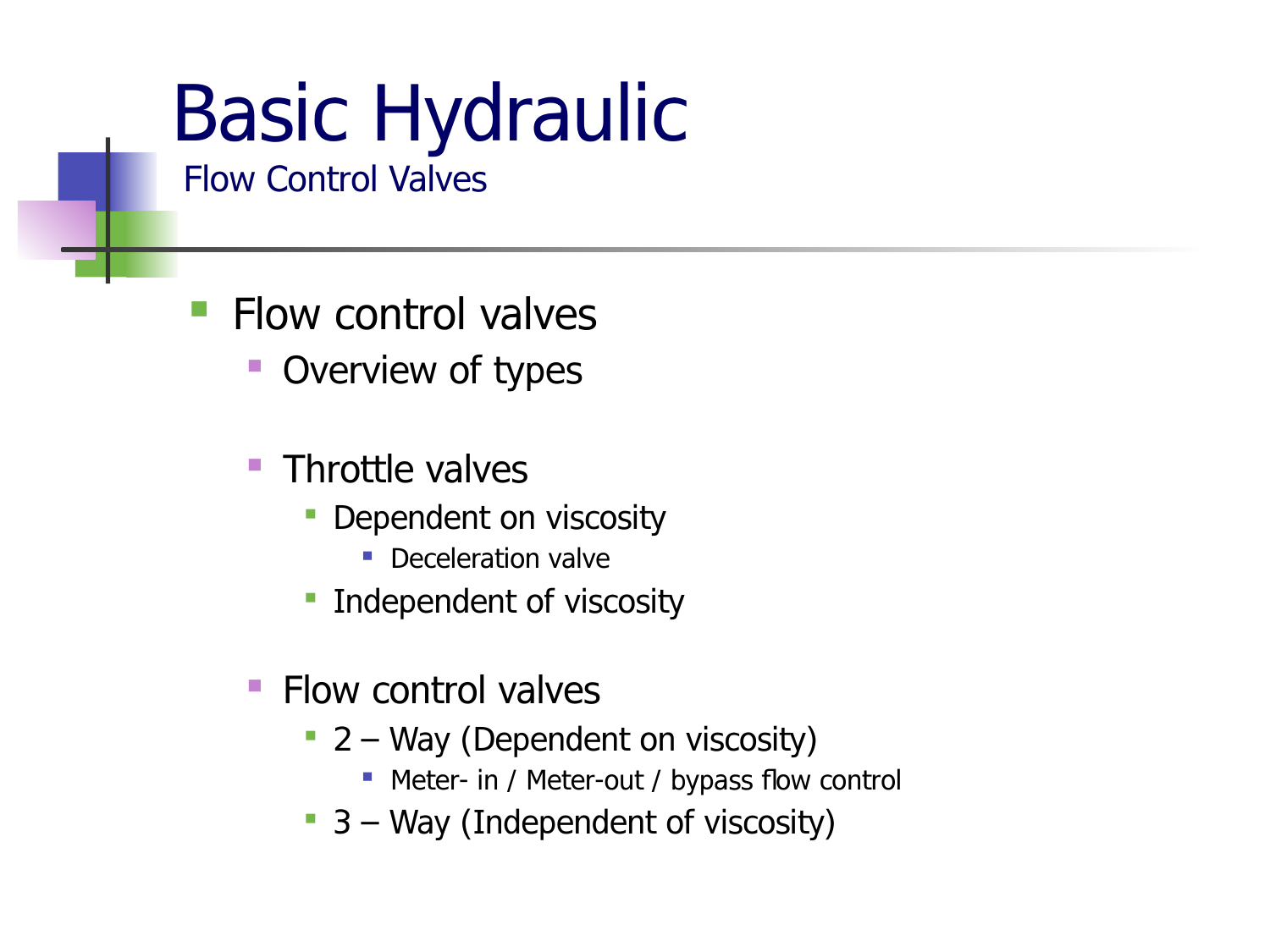

# Basic Hydraulic Flow Control Valves
Flow control valves
Overview of types
Throttle valves
Dependent on viscosity
Deceleration valve
Independent of viscosity
Flow control valves
2 – Way (Dependent on viscosity)
Meter- in / Meter-out / bypass flow control
3 – Way (Independent of viscosity)